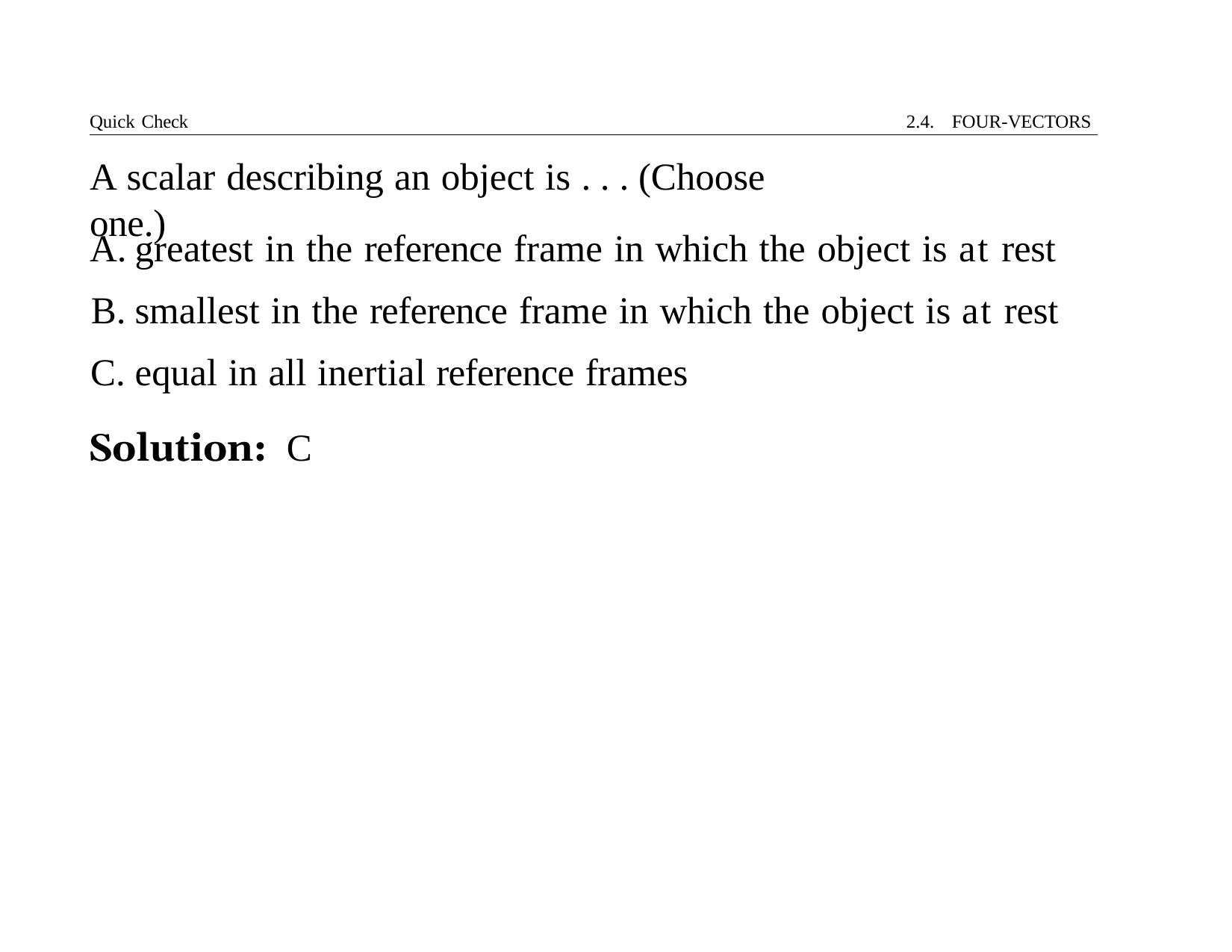

Quick Check
2.4.  FOUR-VECTORS

# A scalar describing an object is . . . (Choose one.)
greatest in the reference frame in which the object is at rest
smallest in the reference frame in which the object is at rest
equal in all inertial reference frames
Solution:	C